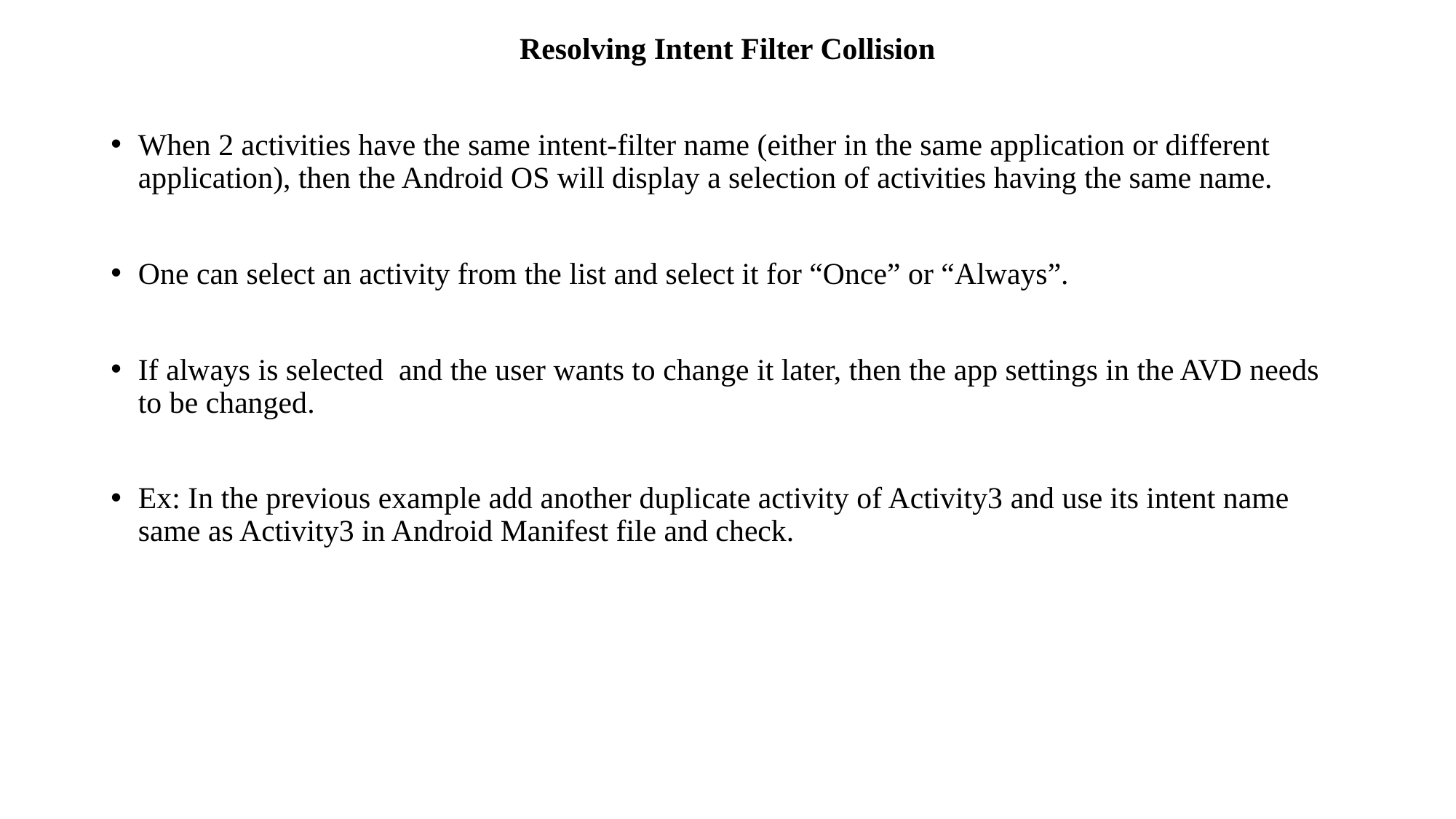

Resolving Intent Filter Collision

When 2 activities have the same intent-filter name (either in the same application or different application), then the Android OS will display a selection of activities having the same name.

One can select an activity from the list and select it for “Once” or “Always”.

If always is selected  and the user wants to change it later, then the app settings in the AVD needs to be changed.

Ex: In the previous example add another duplicate activity of Activity3 and use its intent name same as Activity3 in Android Manifest file and check.